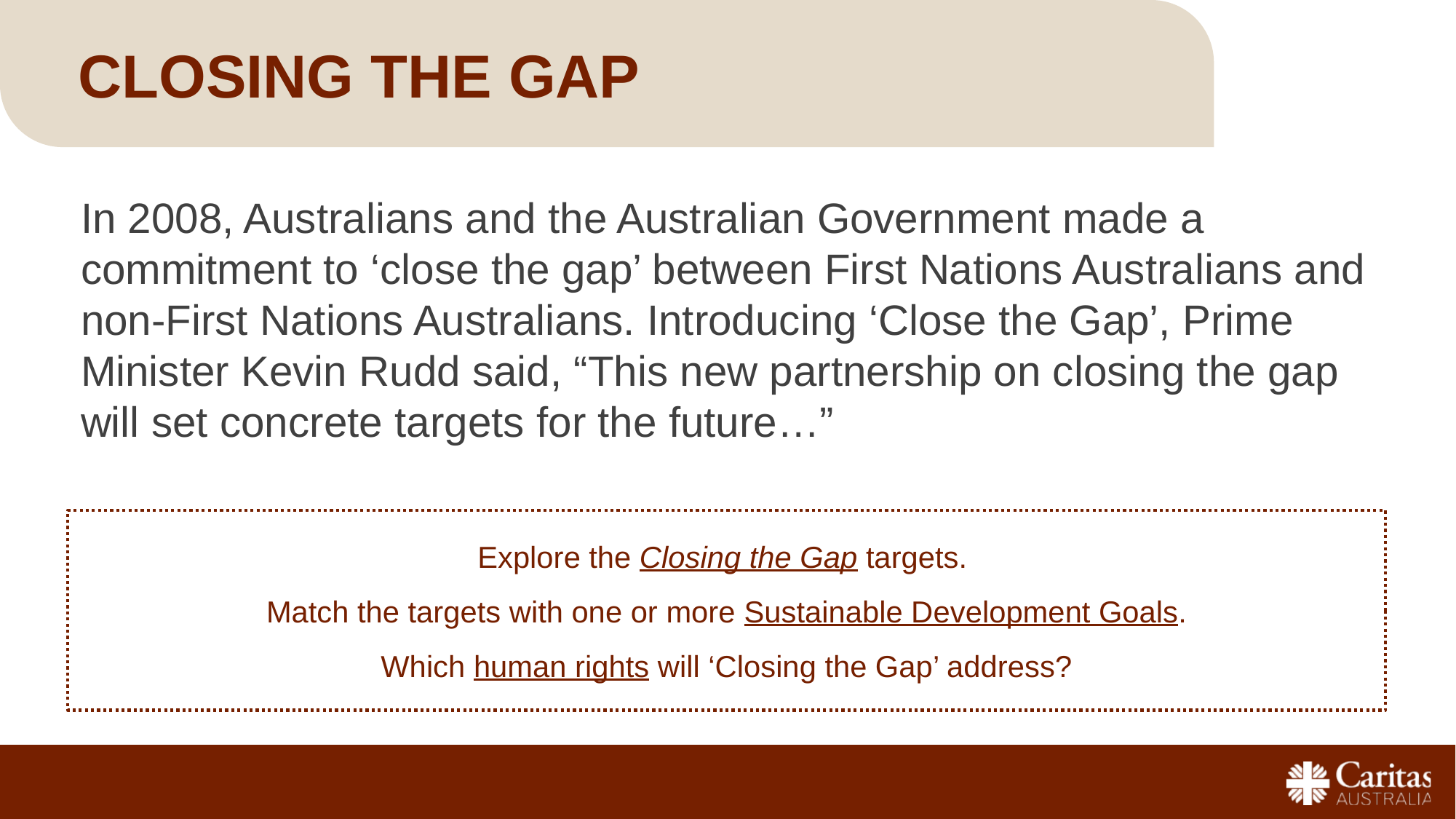

# CLOSING THE GAP
In 2008, Australians and the Australian Government made a commitment to ‘close the gap’ between First Nations Australians and non-First Nations Australians. Introducing ‘Close the Gap’, Prime Minister Kevin Rudd said, “This new partnership on closing the gap will set concrete targets for the future…”

Explore the Closing the Gap targets.
Match the targets with one or more Sustainable Development Goals.
Which human rights will ‘Closing the Gap’ address?